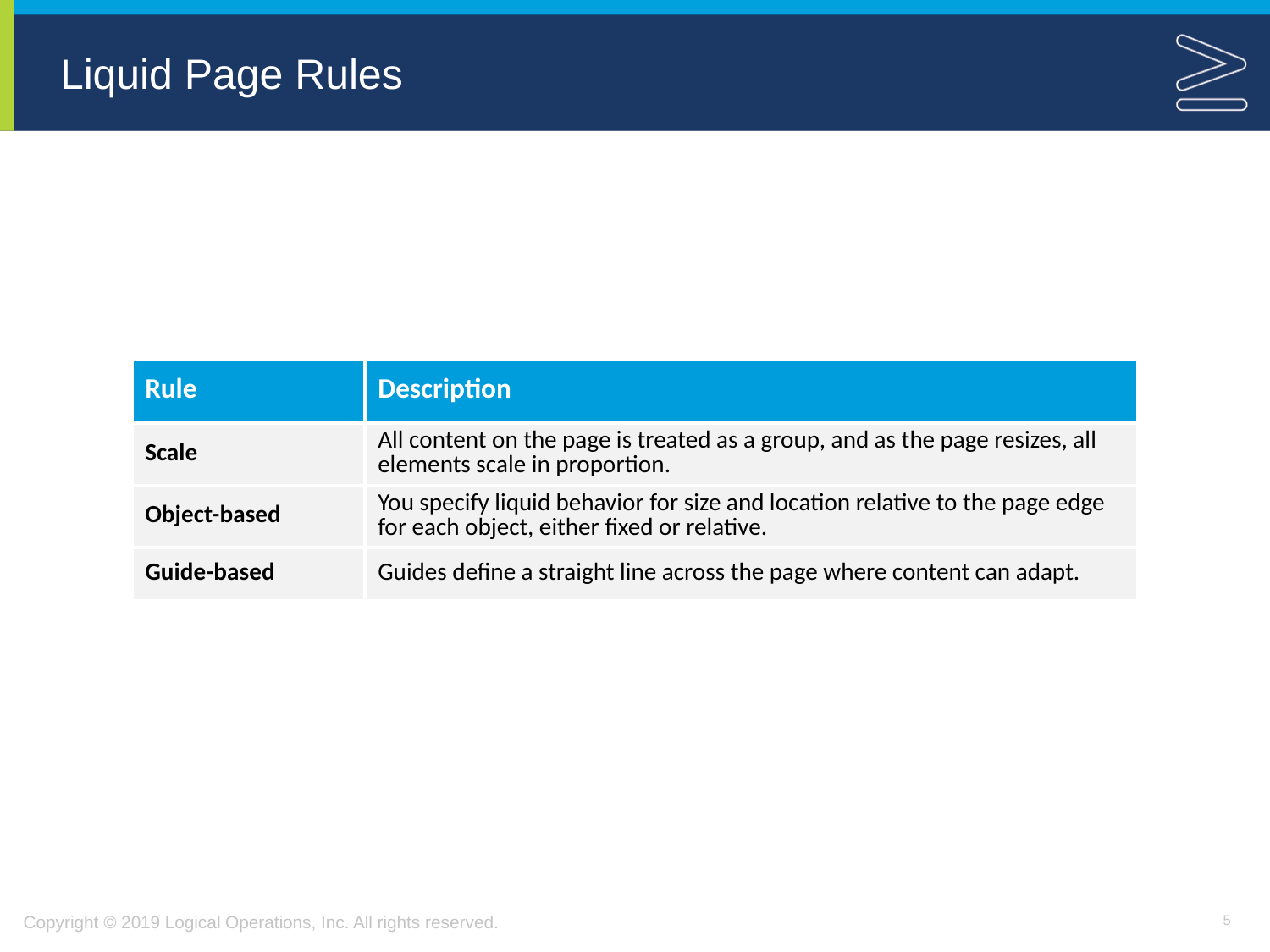

# Liquid Page Rules
| Rule | Description |
| --- | --- |
| Scale | All content on the page is treated as a group, and as the page resizes, all elements scale in proportion. |
| Object-based | You specify liquid behavior for size and location relative to the page edge for each object, either fixed or relative. |
| Guide-based | Guides define a straight line across the page where content can adapt. |
5